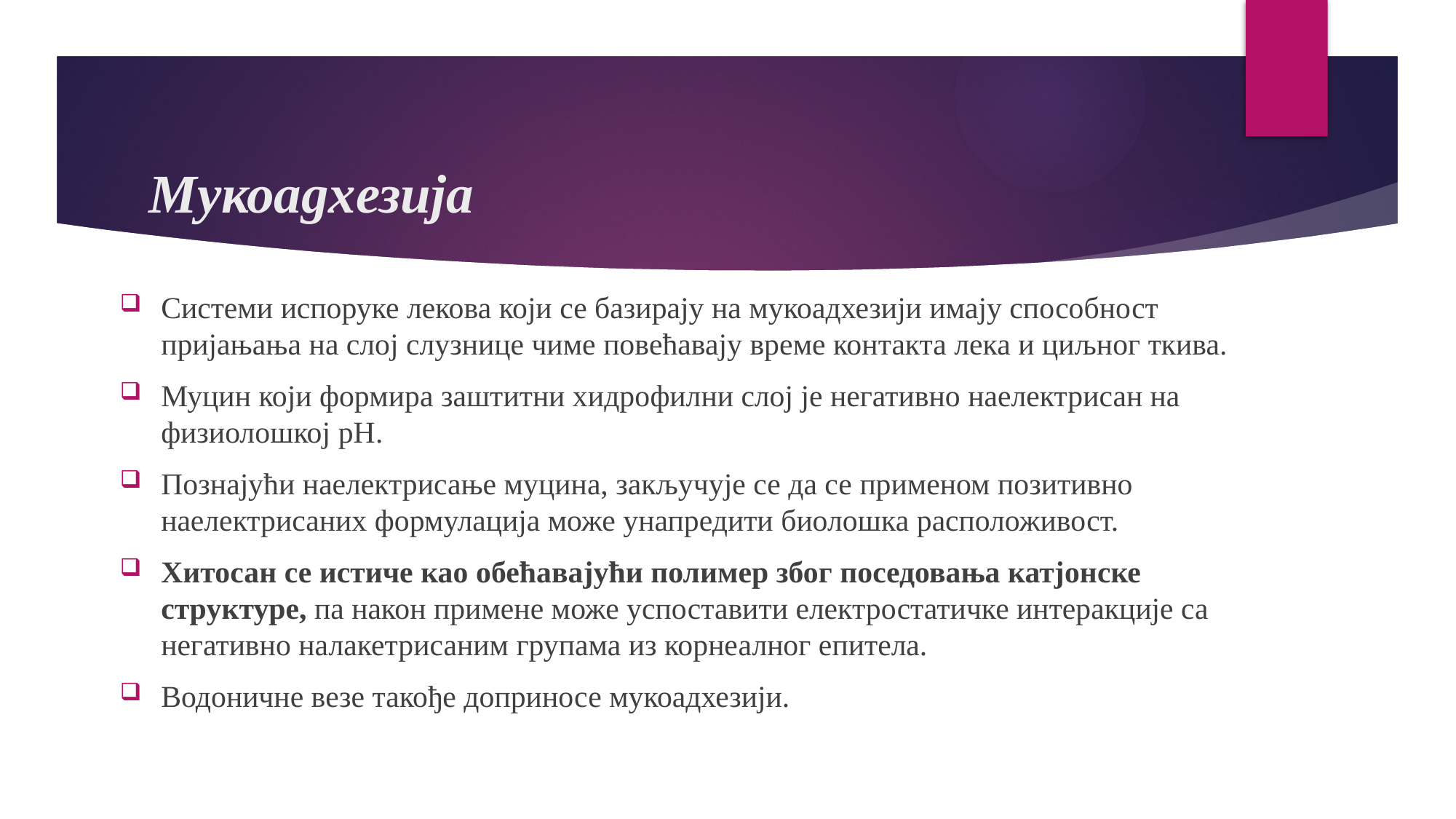

# Мукоадхезија
Системи испоруке лекова који се базирају на мукоадхезији имају способност пријањања на слој слузнице чиме повећавају време контакта лека и циљног ткива.
Муцин који формира заштитни хидрофилни слој је негативно наелектрисан на физиолошкој pH.
Познајући наелектрисање муцина, закључује се да се применом позитивно наелектрисаних формулација може унапредити биолошка расположивост.
Хитосан се истиче као обећавајући полимер због поседовања катјонске структуре, па након примене може успоставити електростатичке интеракције са негативно налакетрисаним групама из корнеалног епитела.
Водоничне везе такође доприносе мукоадхезији.